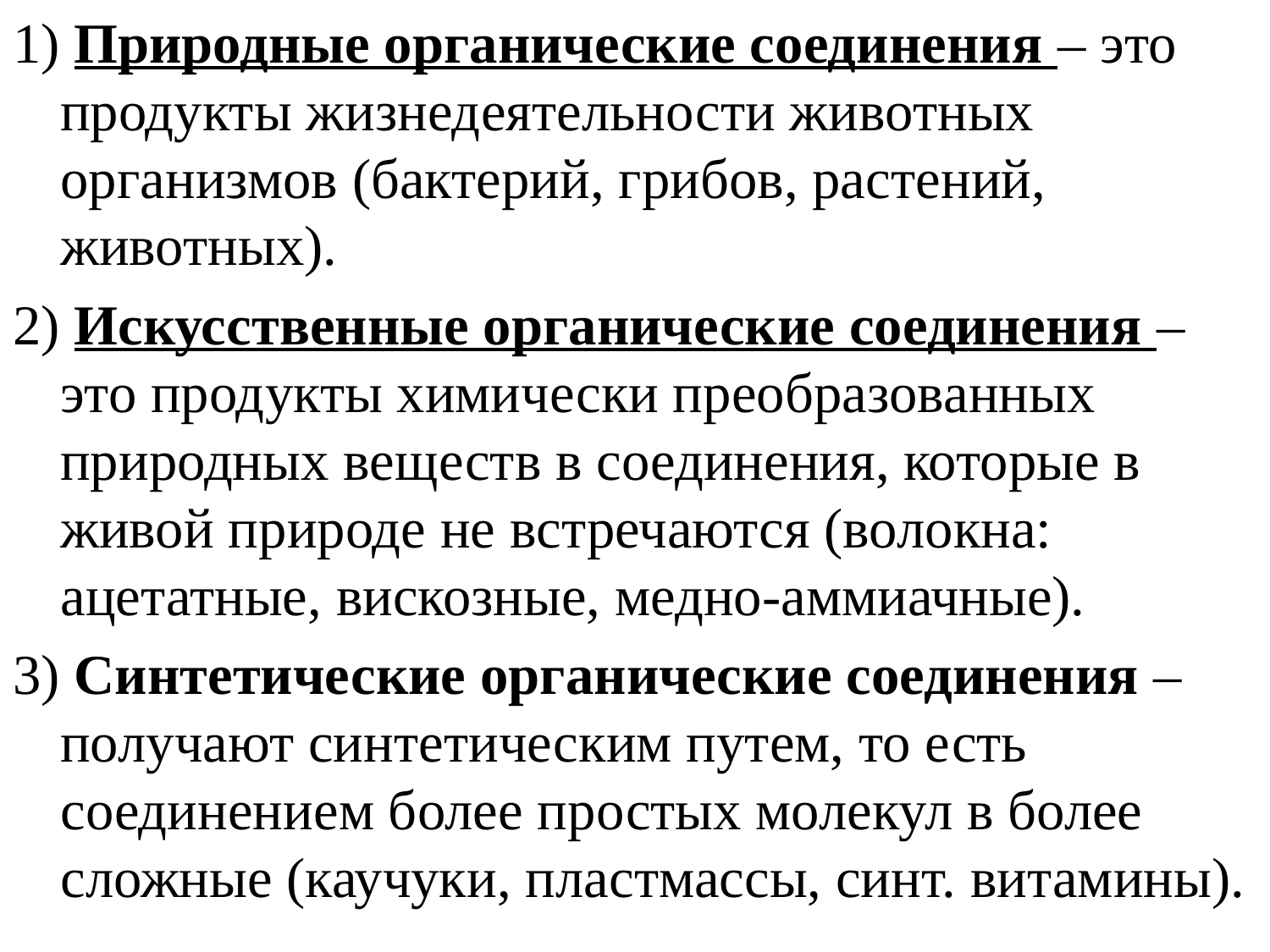

1) Природные органические соединения – это продукты жизнедеятельности животных организмов (бактерий, грибов, растений, животных).
2) Искусственные органические соединения – это продукты химически преобразованных природных веществ в соединения, которые в живой природе не встречаются (волокна: ацетатные, вискозные, медно-аммиачные).
3) Синтетические органические соединения – получают синтетическим путем, то есть соединением более простых молекул в более сложные (каучуки, пластмассы, синт. витамины).